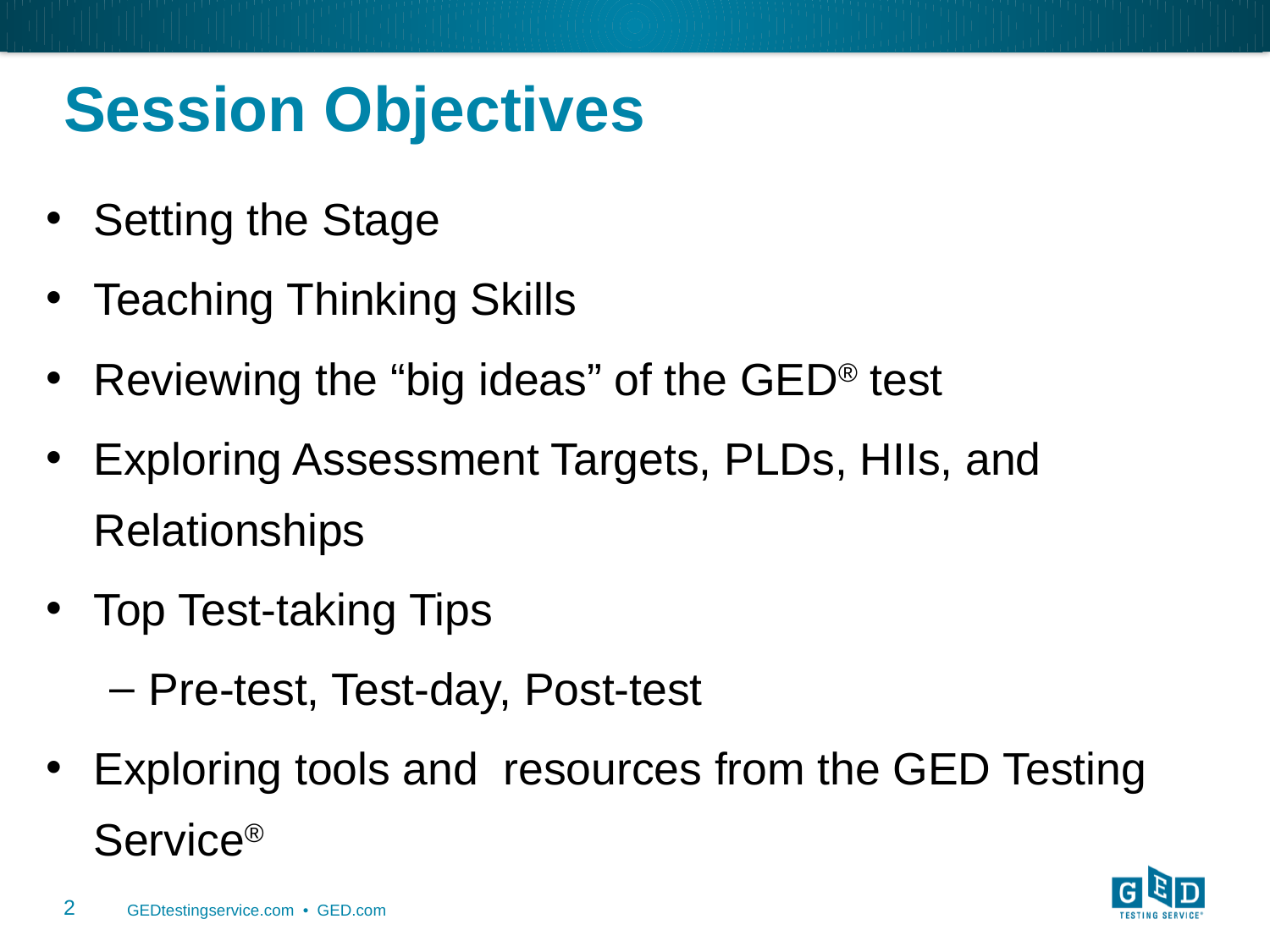

# Session Objectives
Setting the Stage
Teaching Thinking Skills
Reviewing the “big ideas” of the GED® test
Exploring Assessment Targets, PLDs, HIIs, and Relationships
Top Test-taking Tips
Pre-test, Test-day, Post-test
Exploring tools and  resources from the GED Testing Service®
2